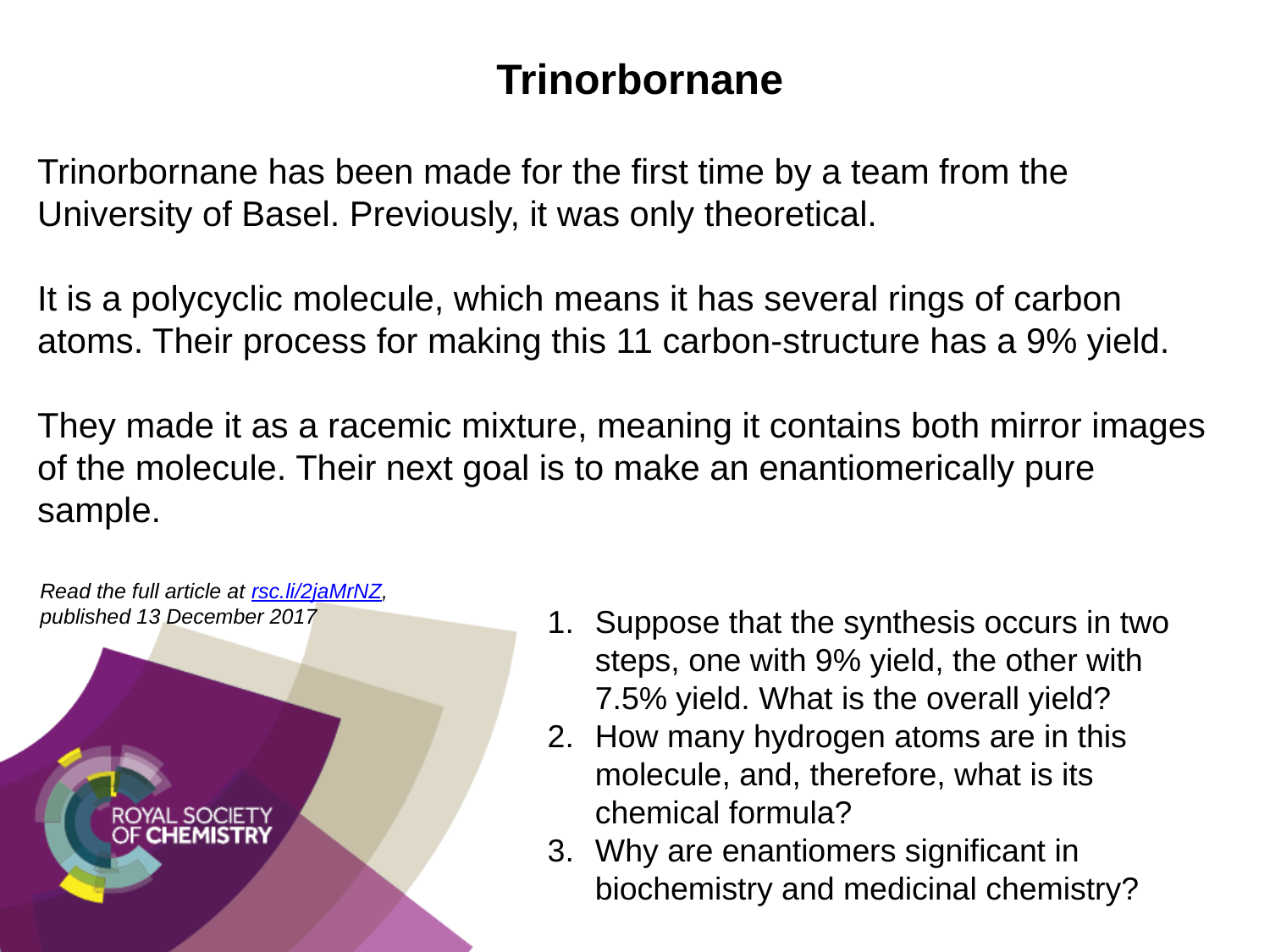

Trinorbornane
Trinorbornane has been made for the first time by a team from the University of Basel. Previously, it was only theoretical.

It is a polycyclic molecule, which means it has several rings of carbon atoms. Their process for making this 11 carbon-structure has a 9% yield.

They made it as a racemic mixture, meaning it contains both mirror images of the molecule. Their next goal is to make an enantiomerically pure sample.
Read the full article at rsc.li/2jaMrNZ, published 13 December 2017

Suppose that the synthesis occurs in two steps, one with 9% yield, the other with 7.5% yield. What is the overall yield?
How many hydrogen atoms are in this molecule, and, therefore, what is its chemical formula?
Why are enantiomers significant in biochemistry and medicinal chemistry?